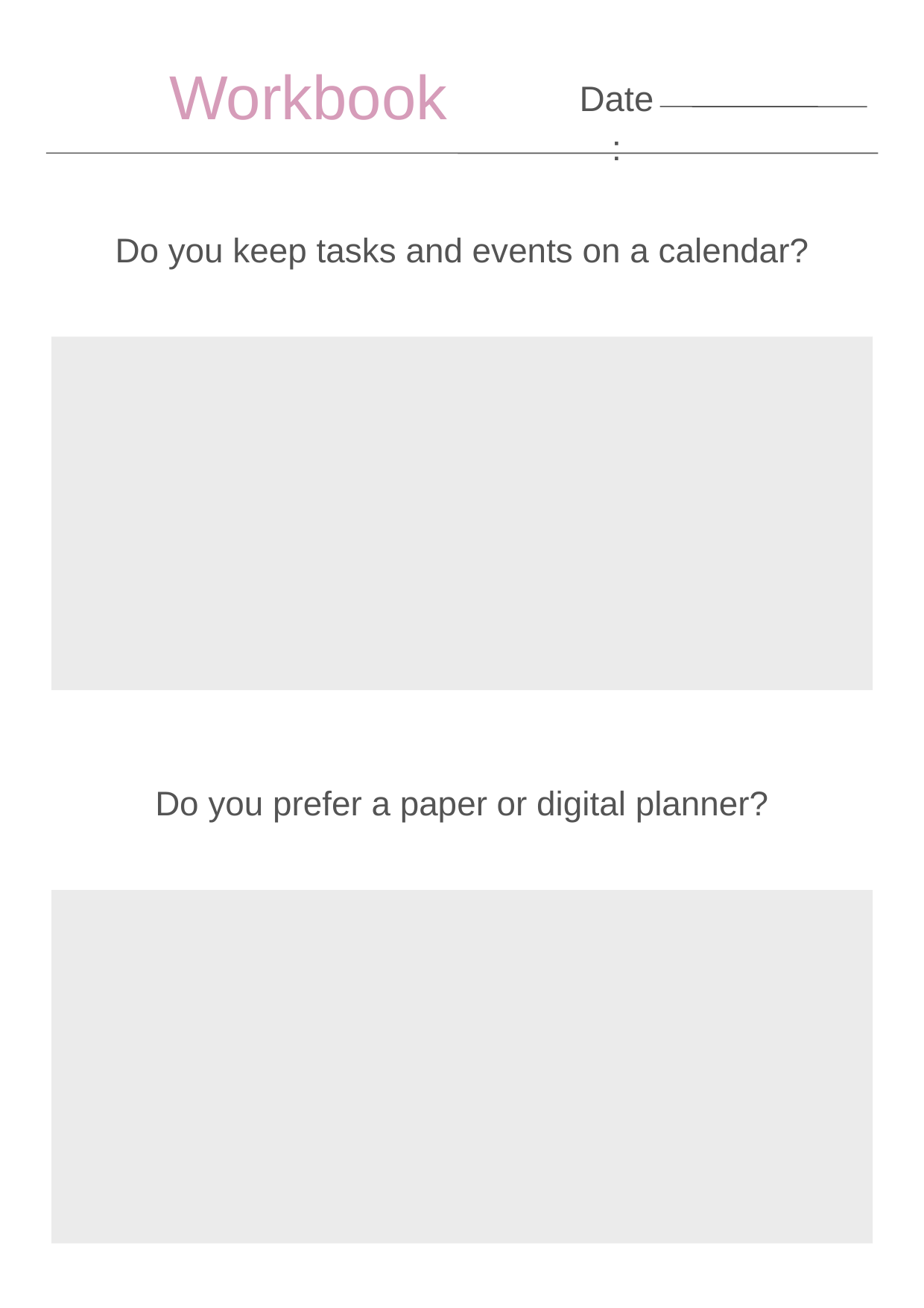

Workbook
Date:

Do you keep tasks and events on a calendar?

Do you prefer a paper or digital planner?